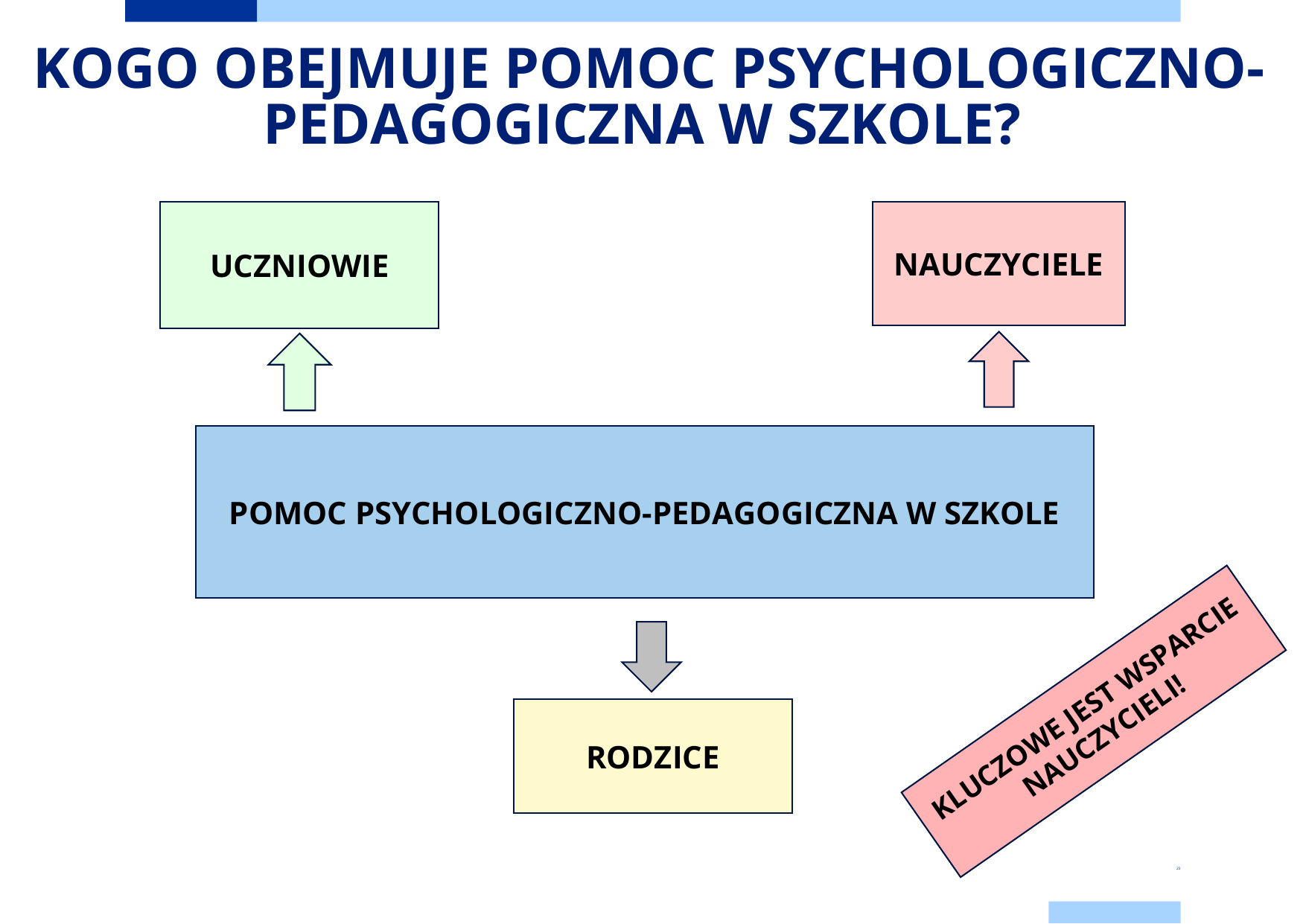

# KOGO OBEJMUJE POMOC PSYCHOLOGICZNO-PEDAGOGICZNA W SZKOLE?
UCZNIOWIE

NAUCZYCIELE

POMOC PSYCHOLOGICZNO-PEDAGOGICZNA W SZKOLE

RODZICE
KLUCZOWE JEST WSPARCIE NAUCZYCIELI!
23